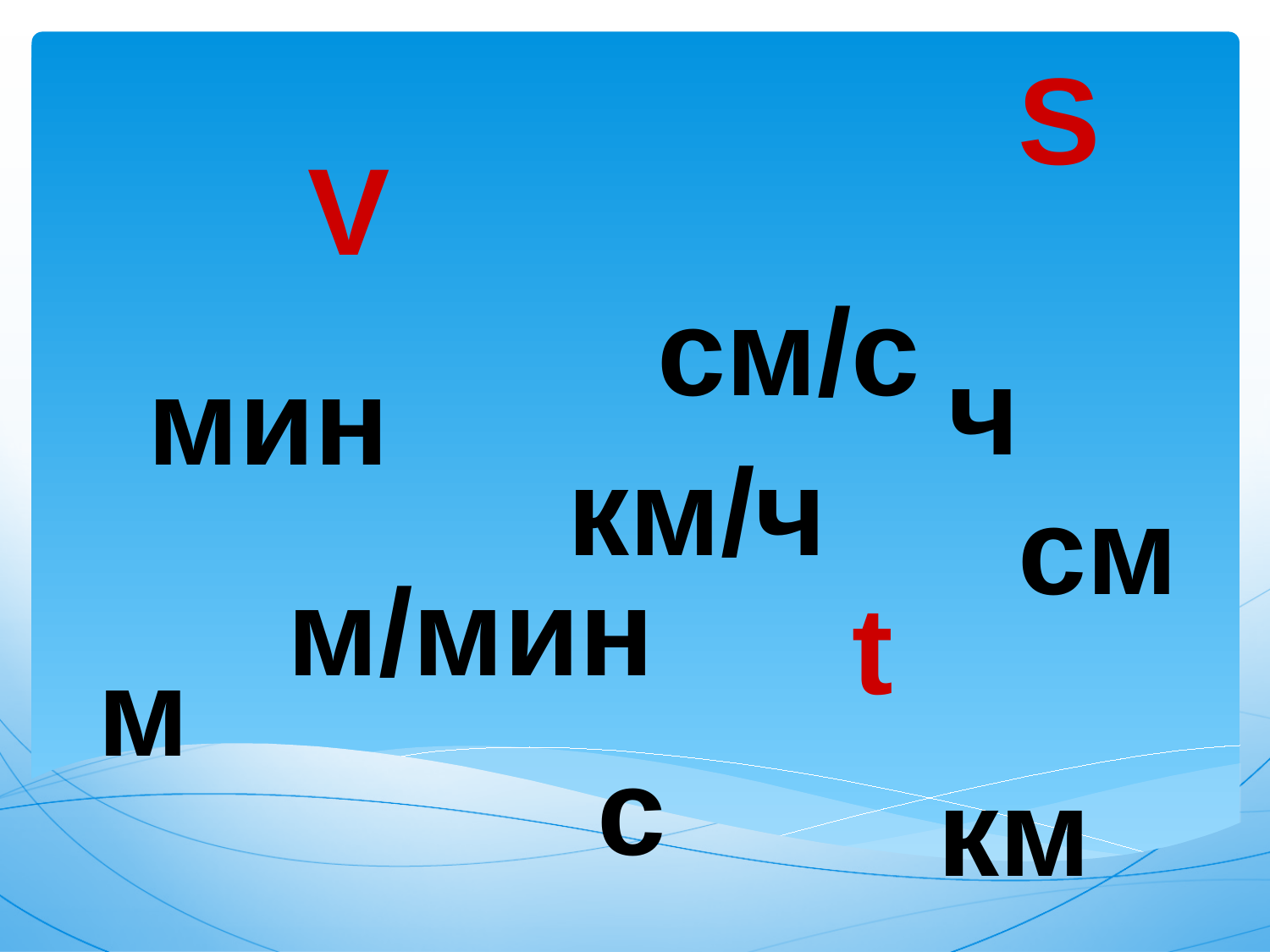

S
V
см/с
ч
мин
км/ч
см
м/мин
 t
м
с
км